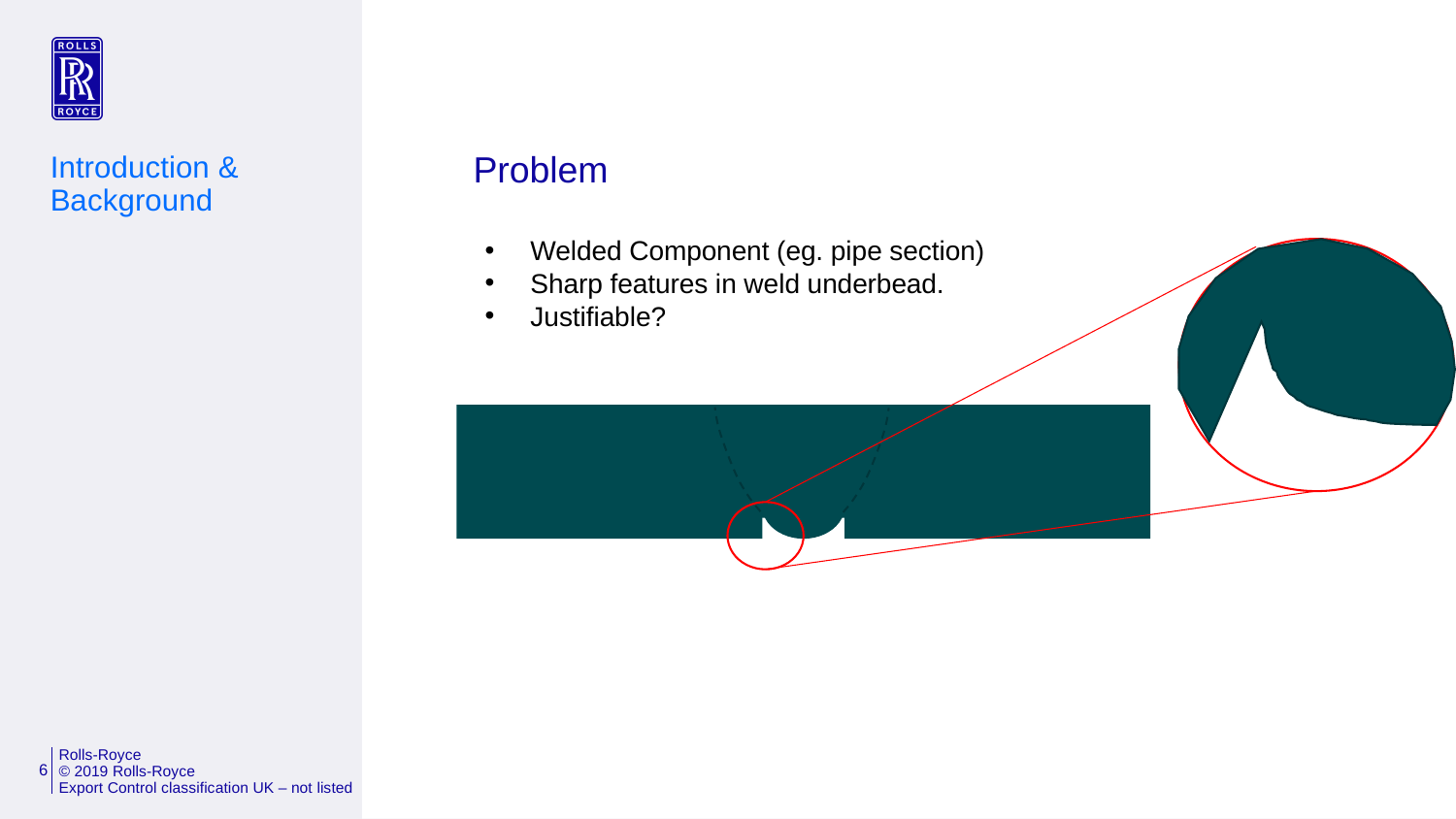

Introduction & Background
# Problem
Welded Component (eg. pipe section)
Sharp features in weld underbead.
Justifiable?